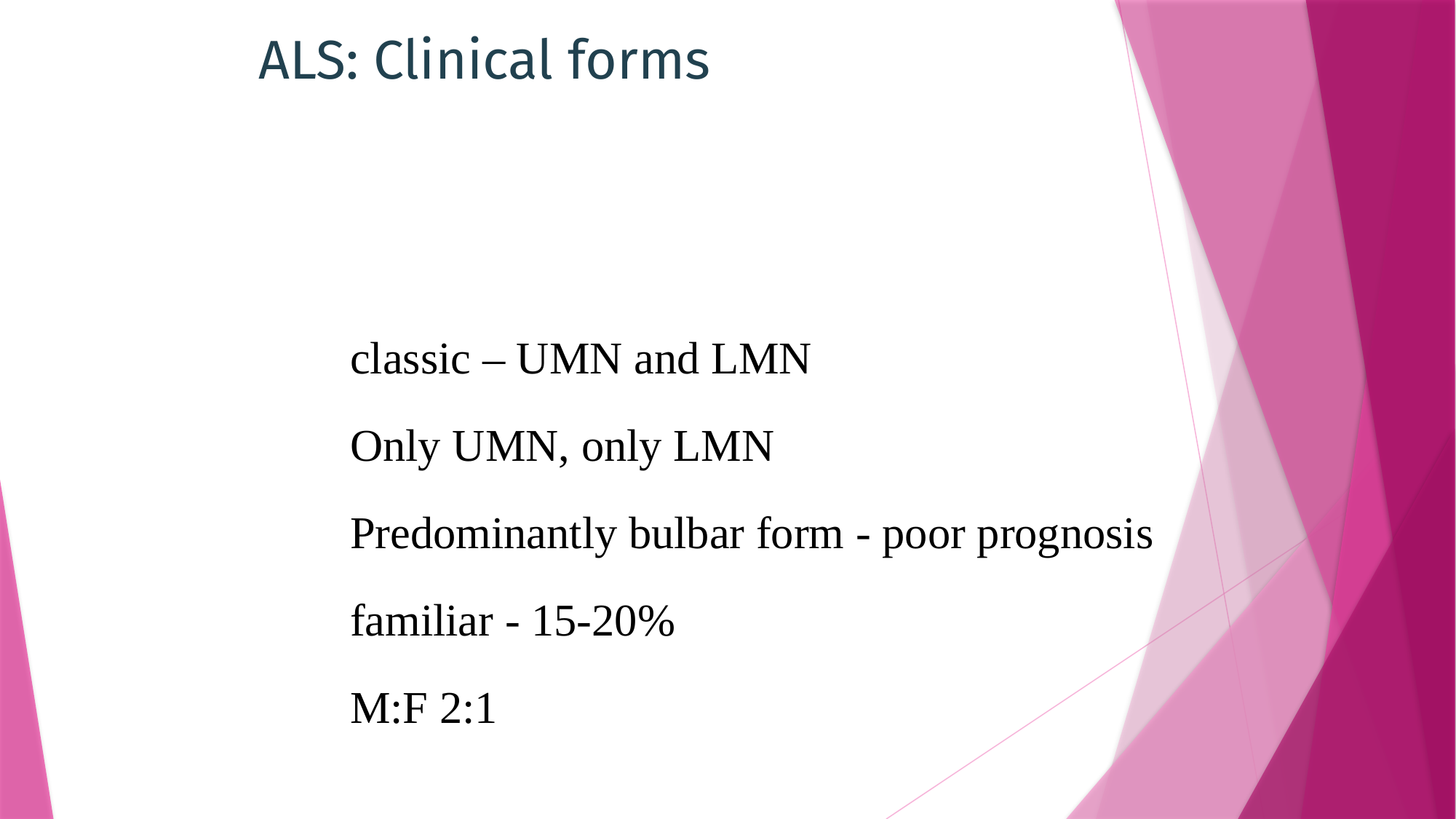

# ALS: Clinical forms

classic – UMN and LMN

Only UMN, only LMN

Predominantly bulbar form - poor prognosis

familiar - 15-20%

M:F 2:1